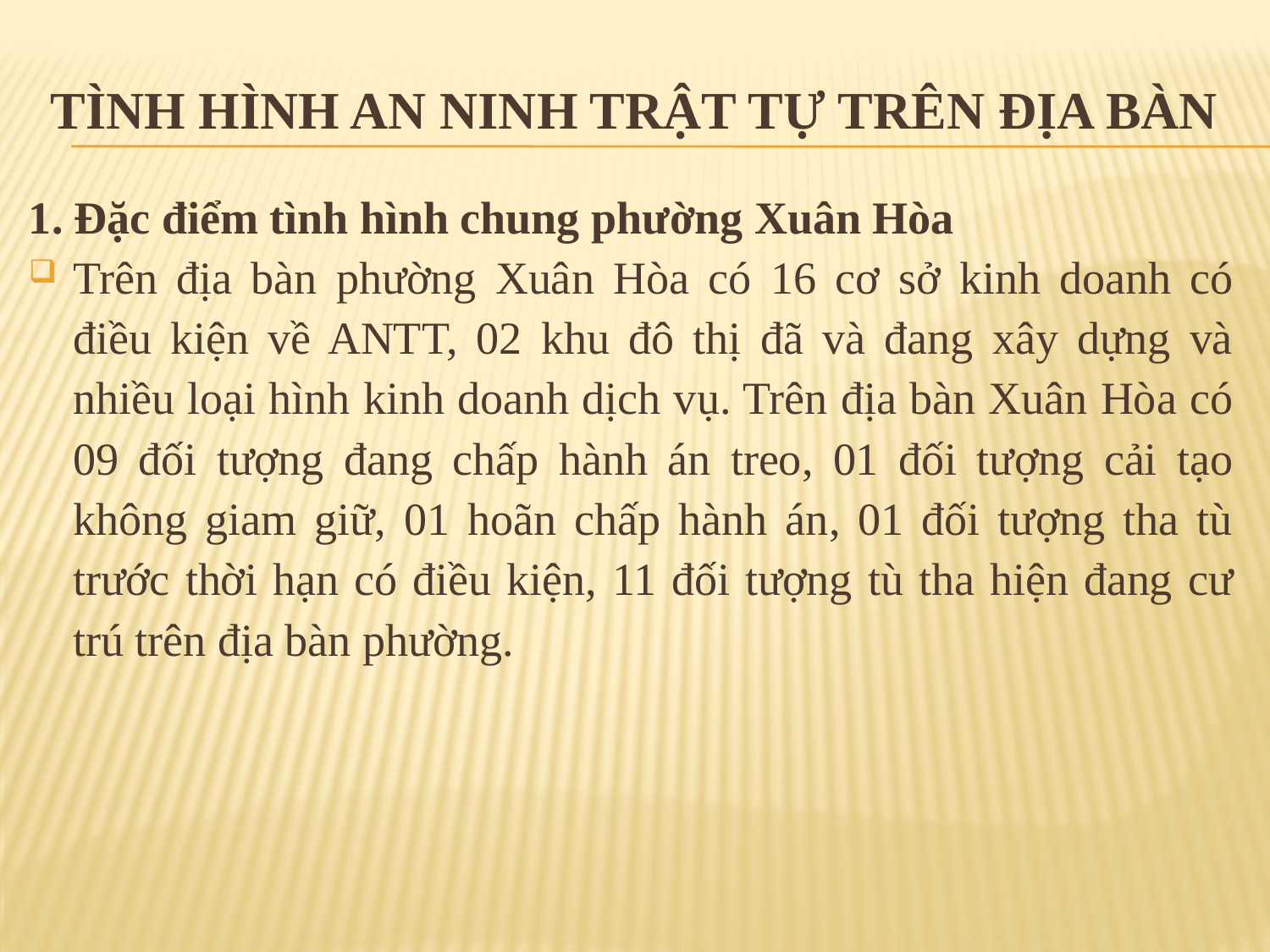

# TÌNH HÌNH AN NINH TRẬT TỰ TRÊN ĐỊA BÀN
1. Đặc điểm tình hình chung phường Xuân Hòa
Trên địa bàn phường Xuân Hòa có 16 cơ sở kinh doanh có điều kiện về ANTT, 02 khu đô thị đã và đang xây dựng và nhiều loại hình kinh doanh dịch vụ. Trên địa bàn Xuân Hòa có 09 đối tượng đang chấp hành án treo, 01 đối tượng cải tạo không giam giữ, 01 hoãn chấp hành án, 01 đối tượng tha tù trước thời hạn có điều kiện, 11 đối tượng tù tha hiện đang cư trú trên địa bàn phường.